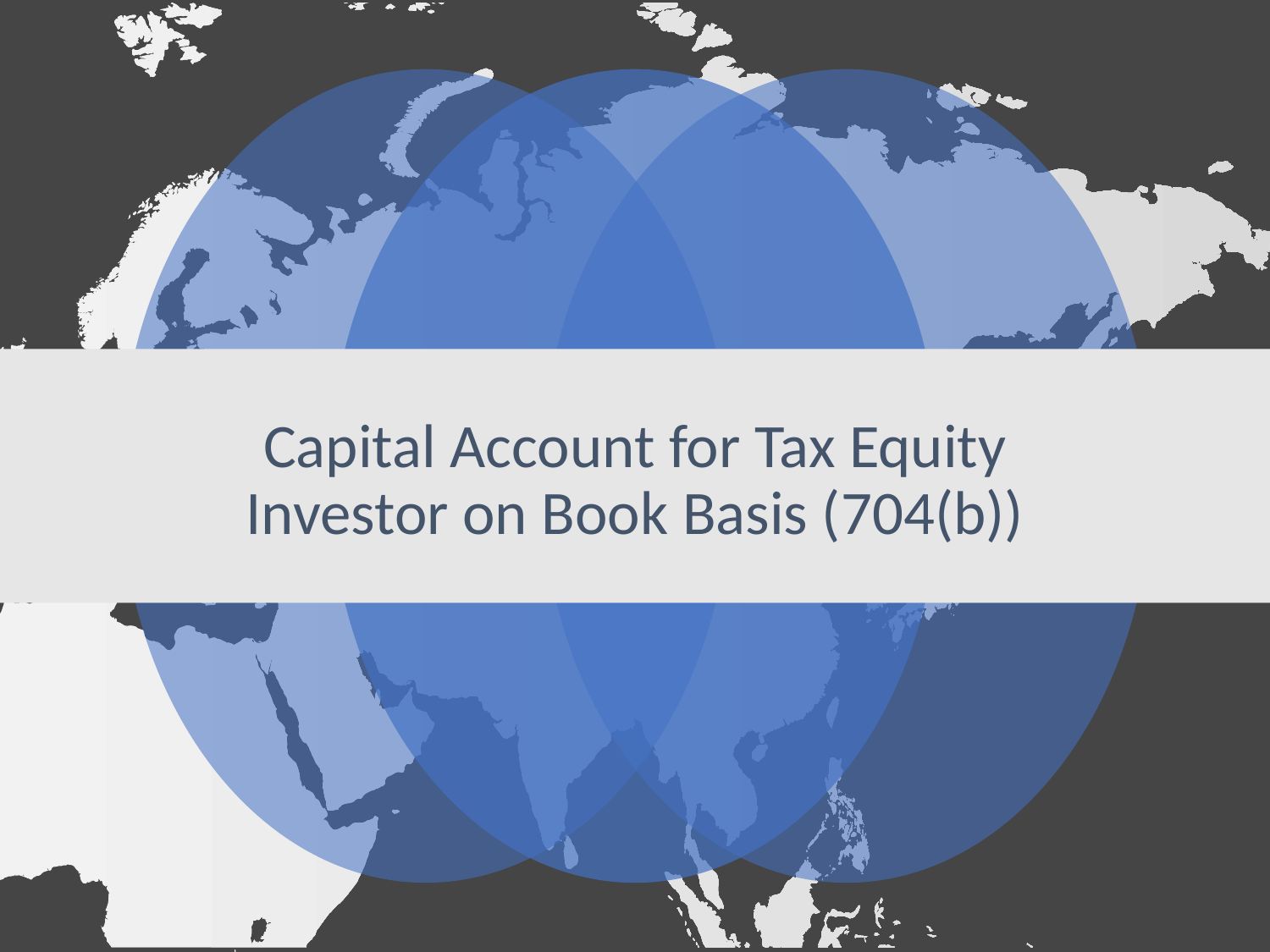

# Capital Account for Tax Equity Investor on Book Basis (704(b))